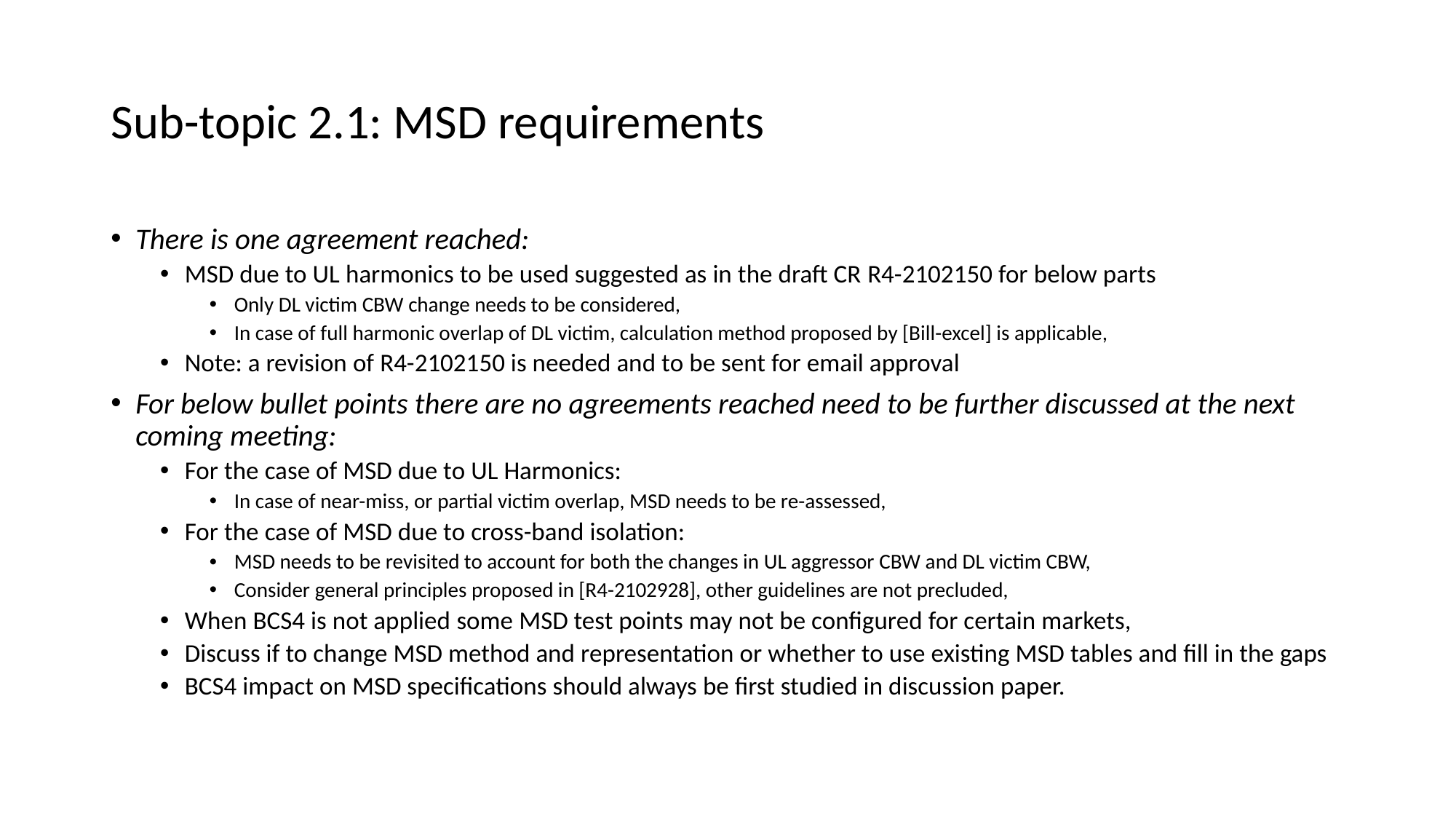

# Sub-topic 2.1: MSD requirements
There is one agreement reached:
MSD due to UL harmonics to be used suggested as in the draft CR R4-2102150 for below parts
Only DL victim CBW change needs to be considered,
In case of full harmonic overlap of DL victim, calculation method proposed by [Bill-excel] is applicable,
Note: a revision of R4-2102150 is needed and to be sent for email approval
For below bullet points there are no agreements reached need to be further discussed at the next coming meeting:
For the case of MSD due to UL Harmonics:
In case of near-miss, or partial victim overlap, MSD needs to be re-assessed,
For the case of MSD due to cross-band isolation:
MSD needs to be revisited to account for both the changes in UL aggressor CBW and DL victim CBW,
Consider general principles proposed in [R4-2102928], other guidelines are not precluded,
When BCS4 is not applied some MSD test points may not be configured for certain markets,
Discuss if to change MSD method and representation or whether to use existing MSD tables and fill in the gaps
BCS4 impact on MSD specifications should always be first studied in discussion paper.